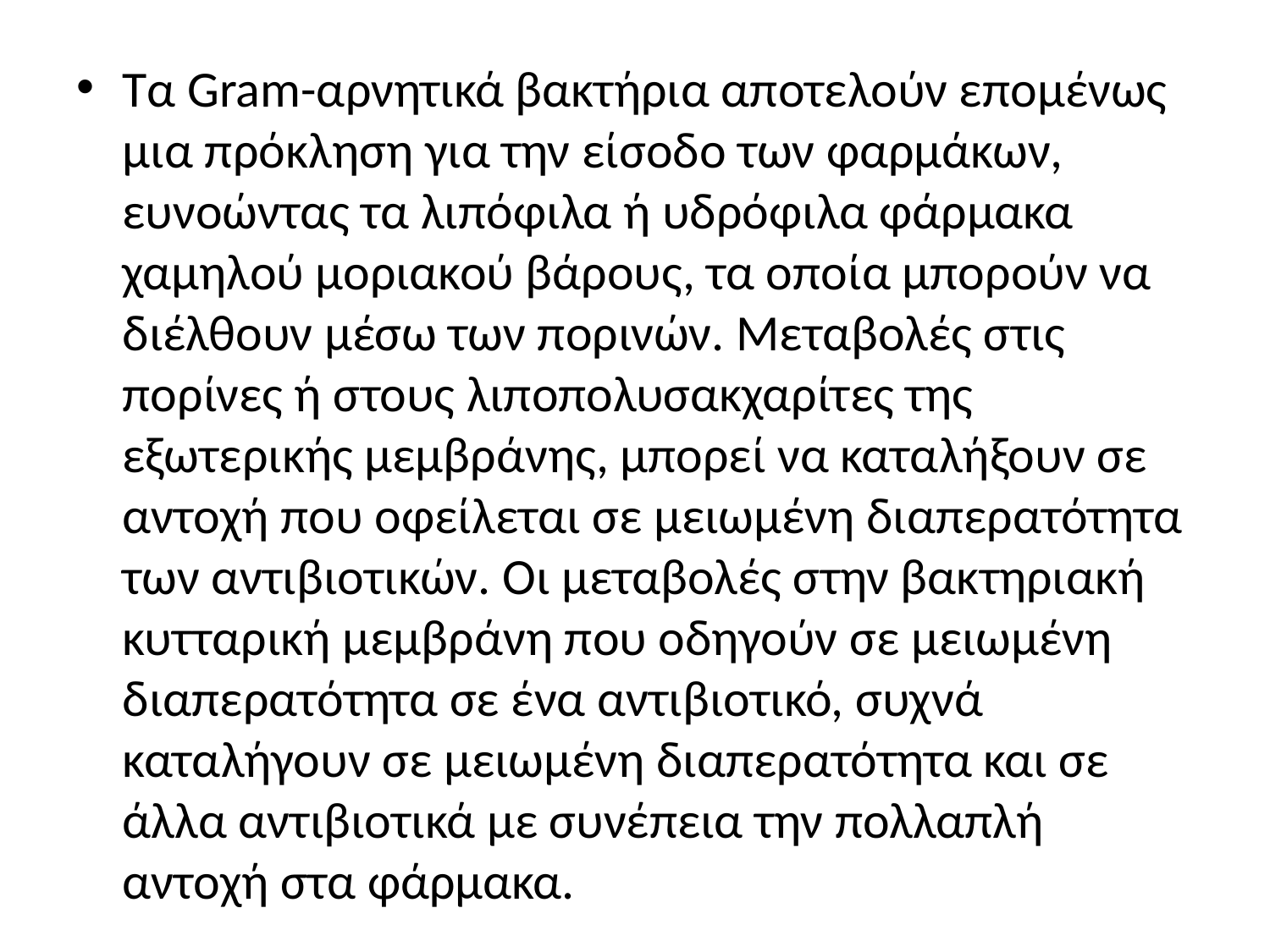

Τα Gram-αρνητικά βακτήρια αποτελούν επομένως μια πρόκληση για την είσοδο των φαρμάκων, ευνοώντας τα λιπόφιλα ή υδρόφιλα φάρμακα χαμηλού μοριακού βάρους, τα οποία μπορούν να διέλθουν μέσω των πορινών. Μεταβολές στις πορίνες ή στους λιποπολυσακχαρίτες της εξωτερικής μεμβράνης, μπορεί να καταλήξουν σε αντοχή που οφείλεται σε μειωμένη διαπερατότητα των αντιβιοτικών. Οι μεταβολές στην βακτηριακή κυτταρική μεμβράνη που οδηγούν σε μειωμένη διαπερατότητα σε ένα αντιβιοτικό, συχνά καταλήγουν σε μειωμένη διαπερατότητα και σε άλλα αντιβιοτικά με συνέπεια την πολλαπλή αντοχή στα φάρμακα.